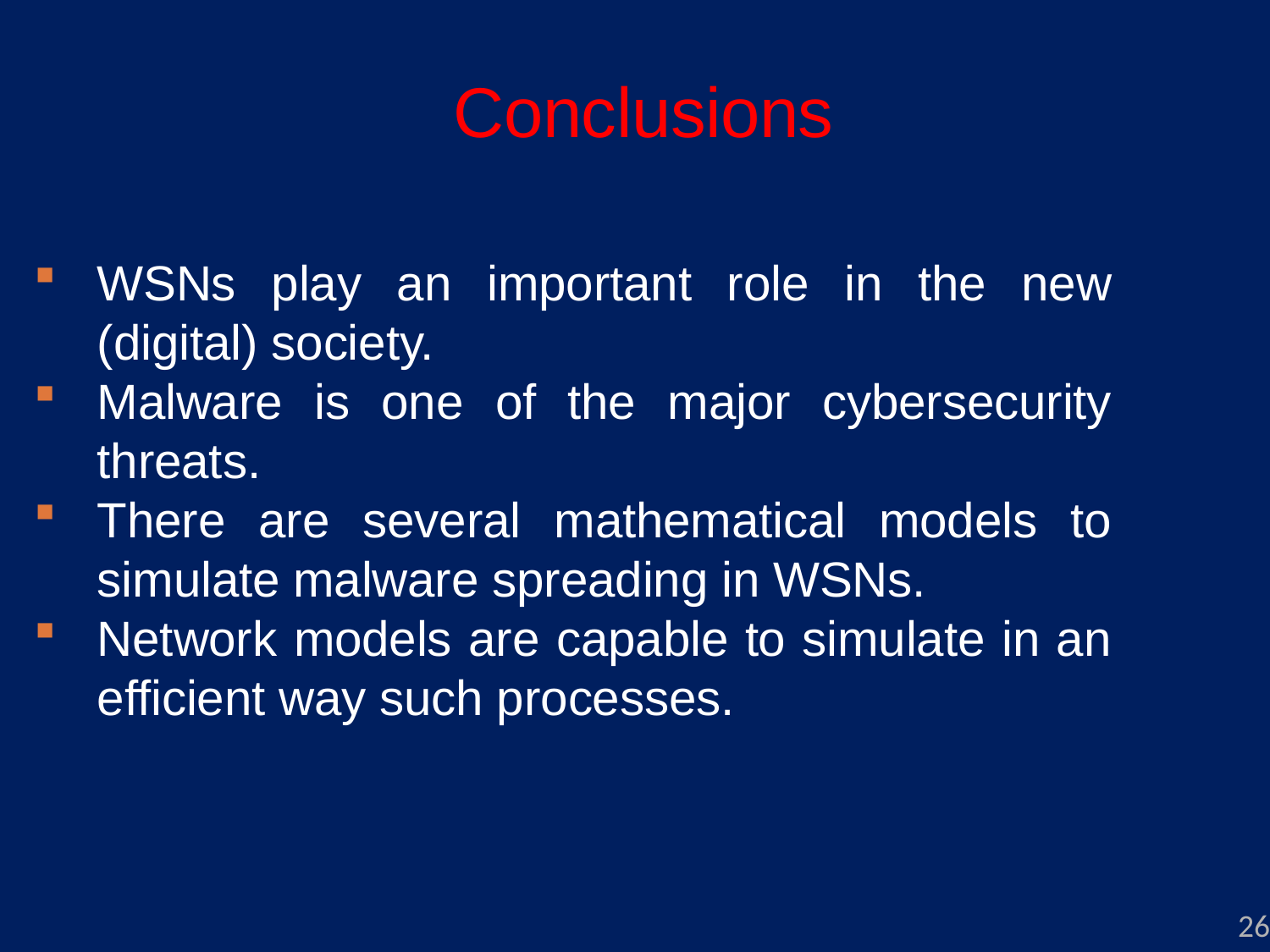

# Conclusions
WSNs play an important role in the new (digital) society.
Malware is one of the major cybersecurity threats.
There are several mathematical models to simulate malware spreading in WSNs.
Network models are capable to simulate in an efficient way such processes.

26